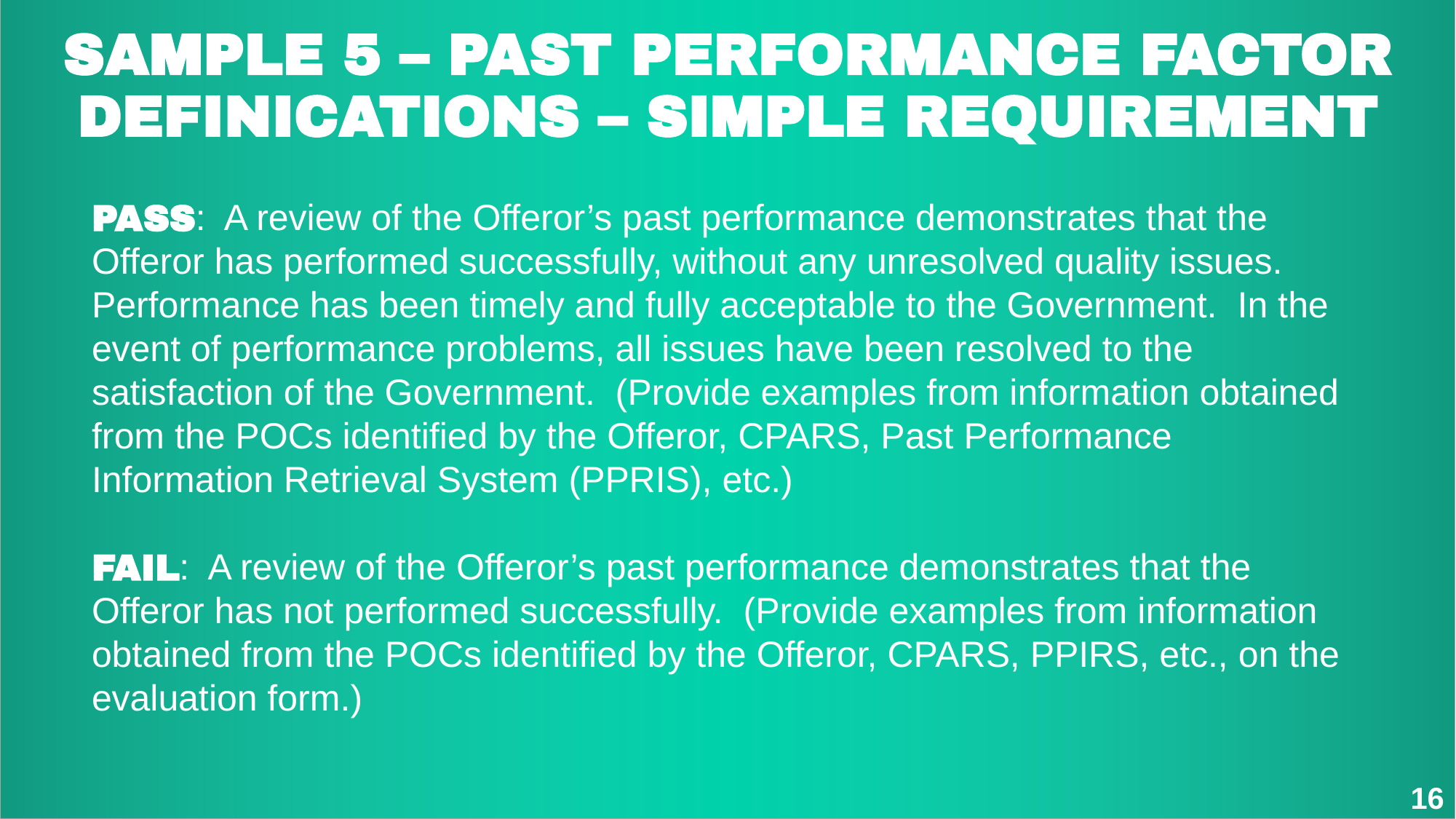

SAMPLE 5 – PAST PERFORMANCE FACTOR DEFINICATIONS – SIMPLE REQUIREMENT
PASS:  A review of the Offeror’s past performance demonstrates that the Offeror has performed successfully, without any unresolved quality issues.  Performance has been timely and fully acceptable to the Government.  In the event of performance problems, all issues have been resolved to the satisfaction of the Government.  (Provide examples from information obtained from the POCs identified by the Offeror, CPARS, Past Performance Information Retrieval System (PPRIS), etc.)
FAIL:  A review of the Offeror’s past performance demonstrates that the Offeror has not performed successfully.  (Provide examples from information obtained from the POCs identified by the Offeror, CPARS, PPIRS, etc., on the evaluation form.)
16